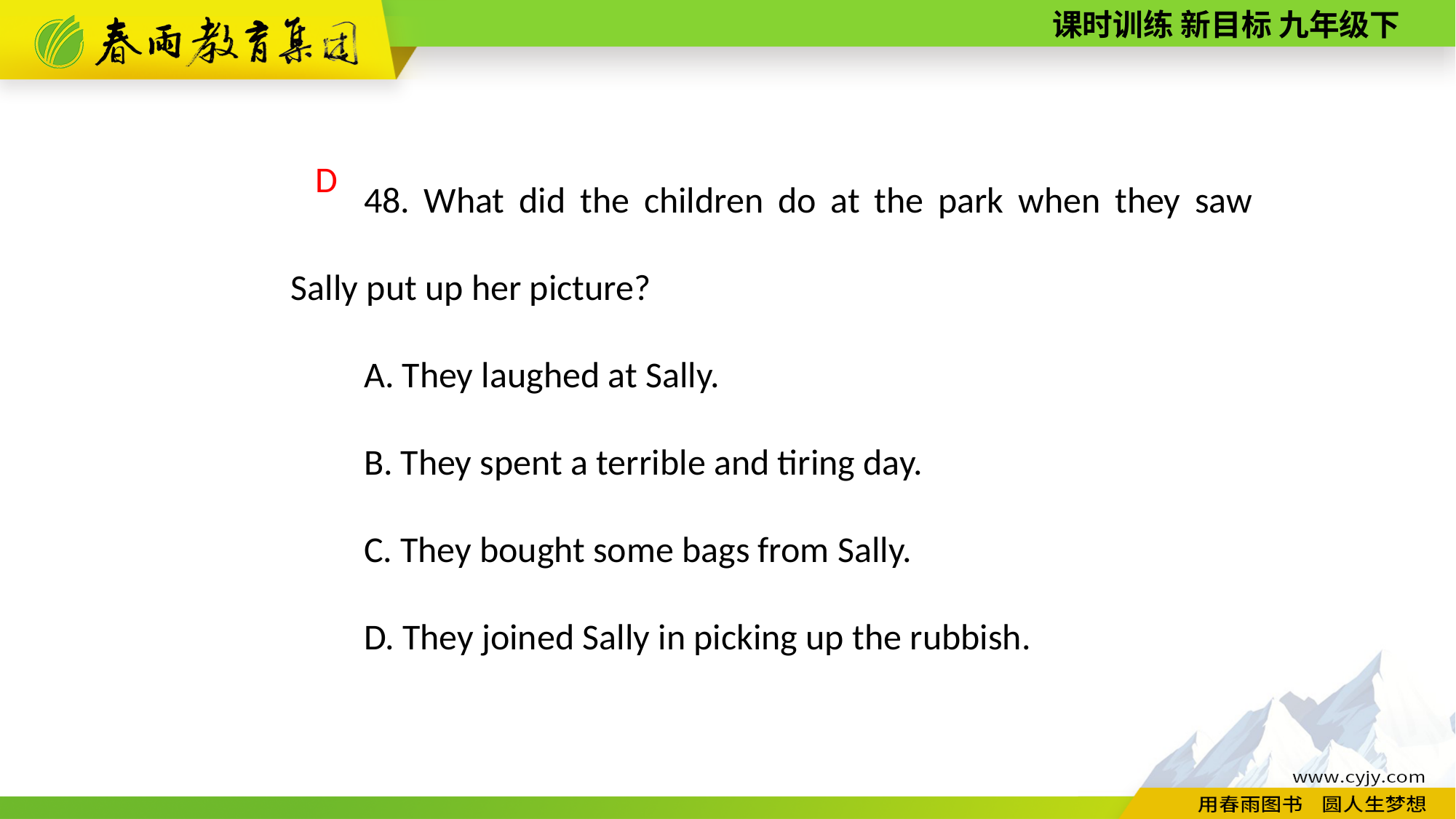

48. What did the children do at the park when they saw Sally put up her picture?
A. They laughed at Sally.
B. They spent a terrible and tiring day.
C. They bought some bags from Sally.
D. They joined Sally in picking up the rubbish.
D